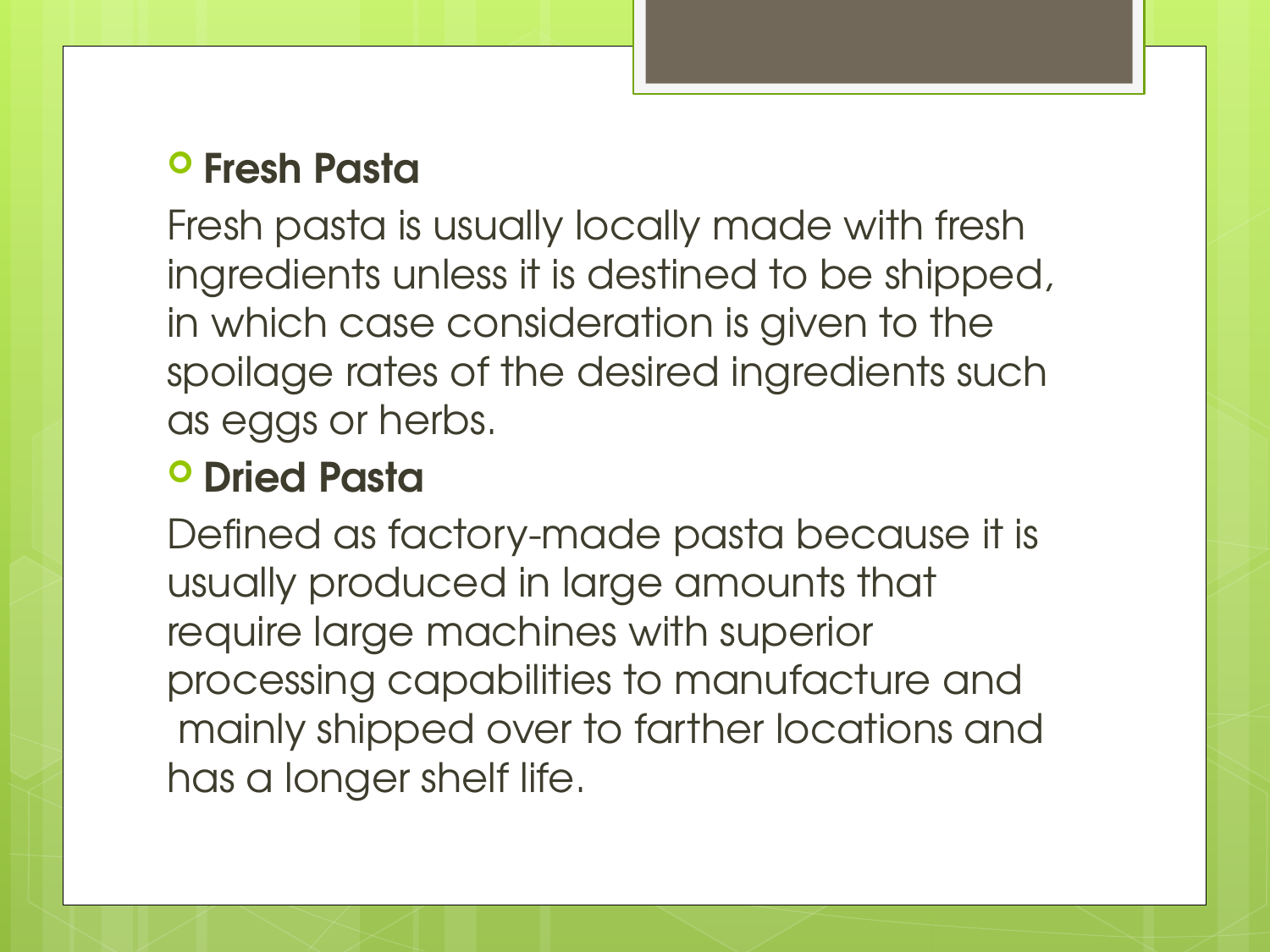

Fresh Pasta
Fresh pasta is usually locally made with fresh ingredients unless it is destined to be shipped, in which case consideration is given to the spoilage rates of the desired ingredients such as eggs or herbs.
Dried Pasta
Defined as factory-made pasta because it is usually produced in large amounts that require large machines with superior processing capabilities to manufacture and  mainly shipped over to farther locations and has a longer shelf life.